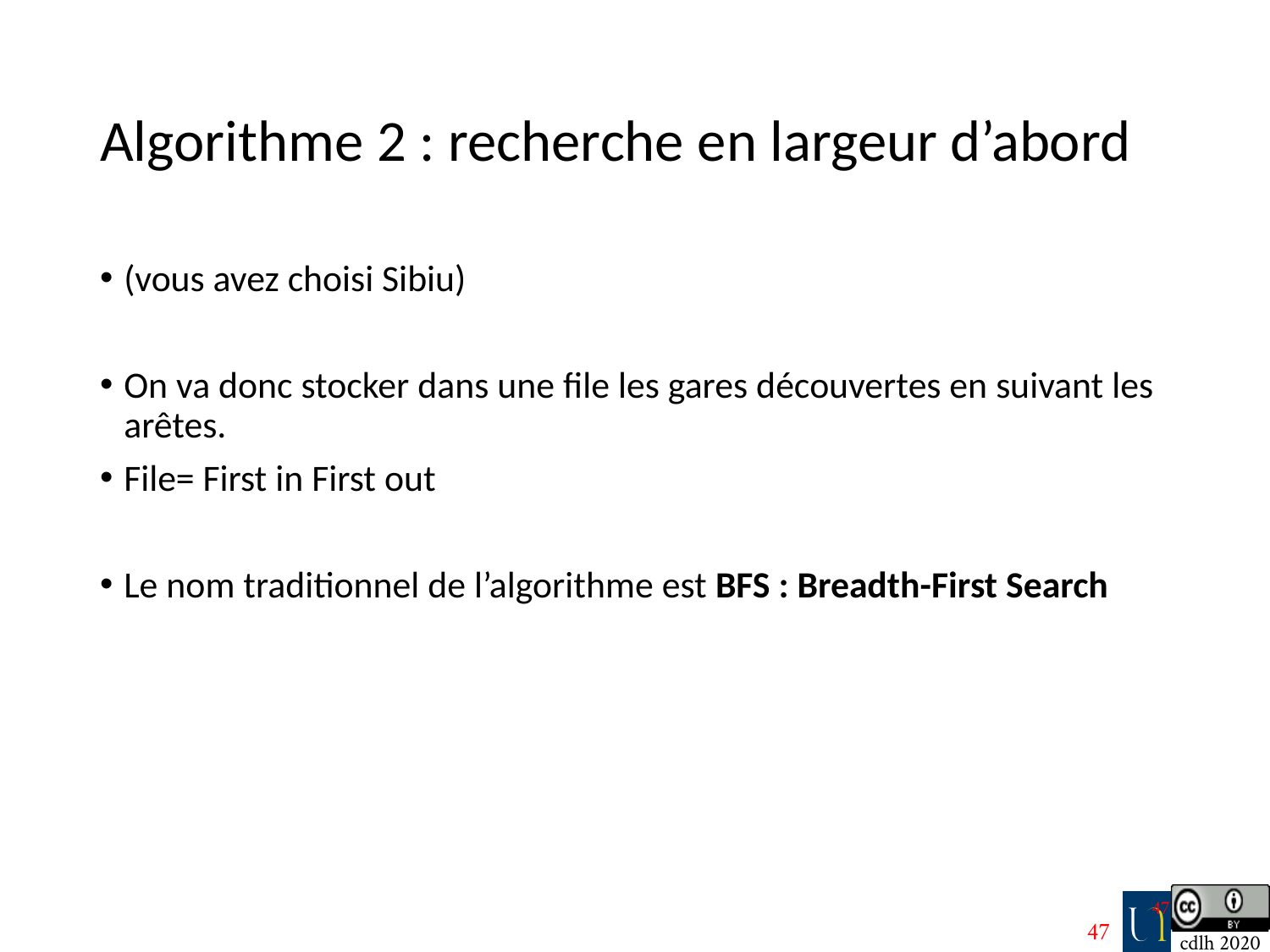

# Algorithme 2 : recherche en largeur d’abord
(vous avez choisi Sibiu)

On va donc stocker dans une file les gares découvertes en suivant les arêtes.
File= First in First out

Le nom traditionnel de l’algorithme est BFS : Breadth-First Search
47